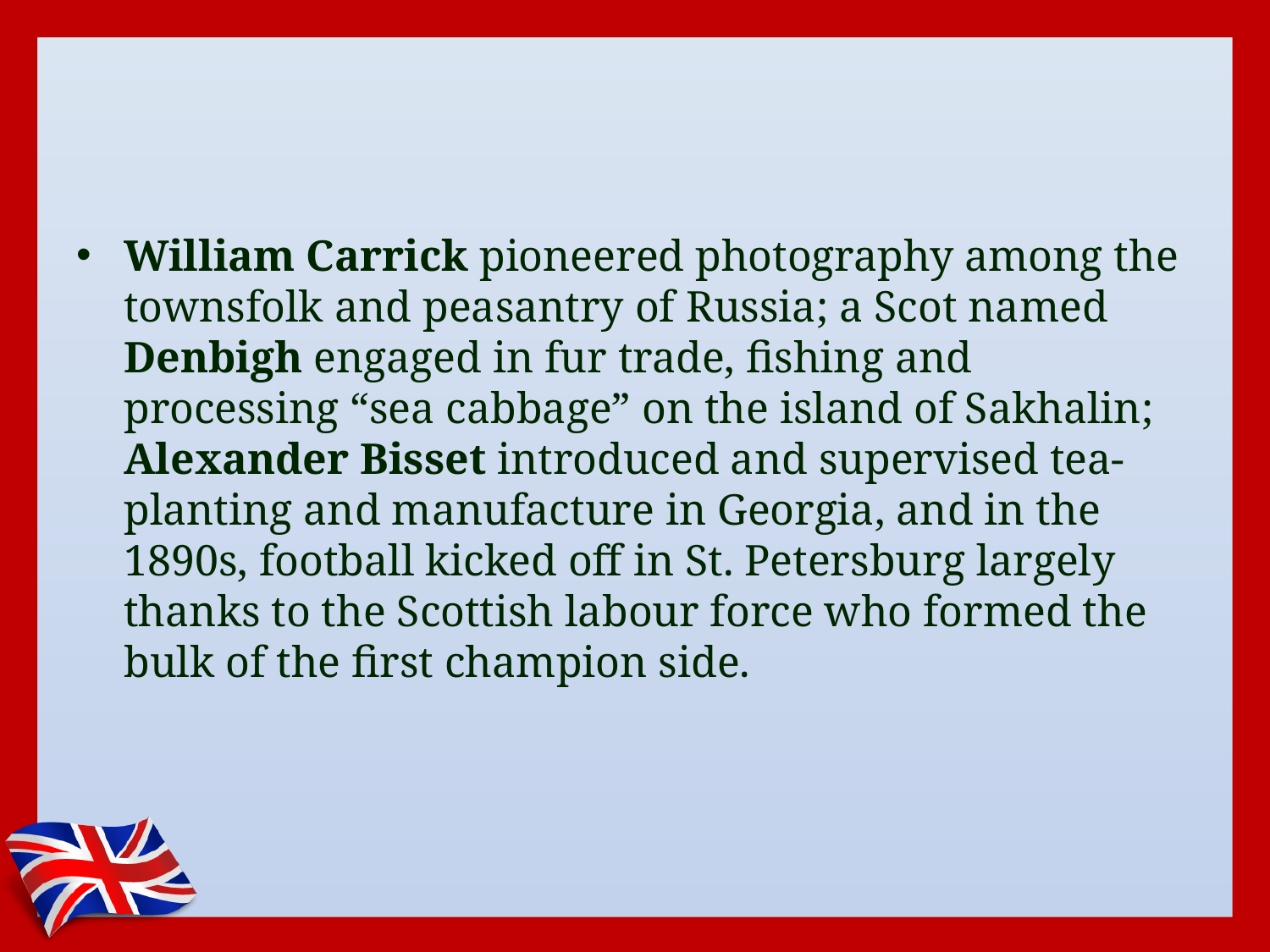

#
William Carrick pioneered photography among the townsfolk and peasantry of Russia; a Scot named Denbigh engaged in fur trade, fishing and processing “sea cabbage” on the island of Sakhalin; Alexander Bisset introduced and supervised tea-planting and manufacture in Georgia, and in the 1890s, football kicked off in St. Petersburg largely thanks to the Scottish labour force who formed the bulk of the first champion side.